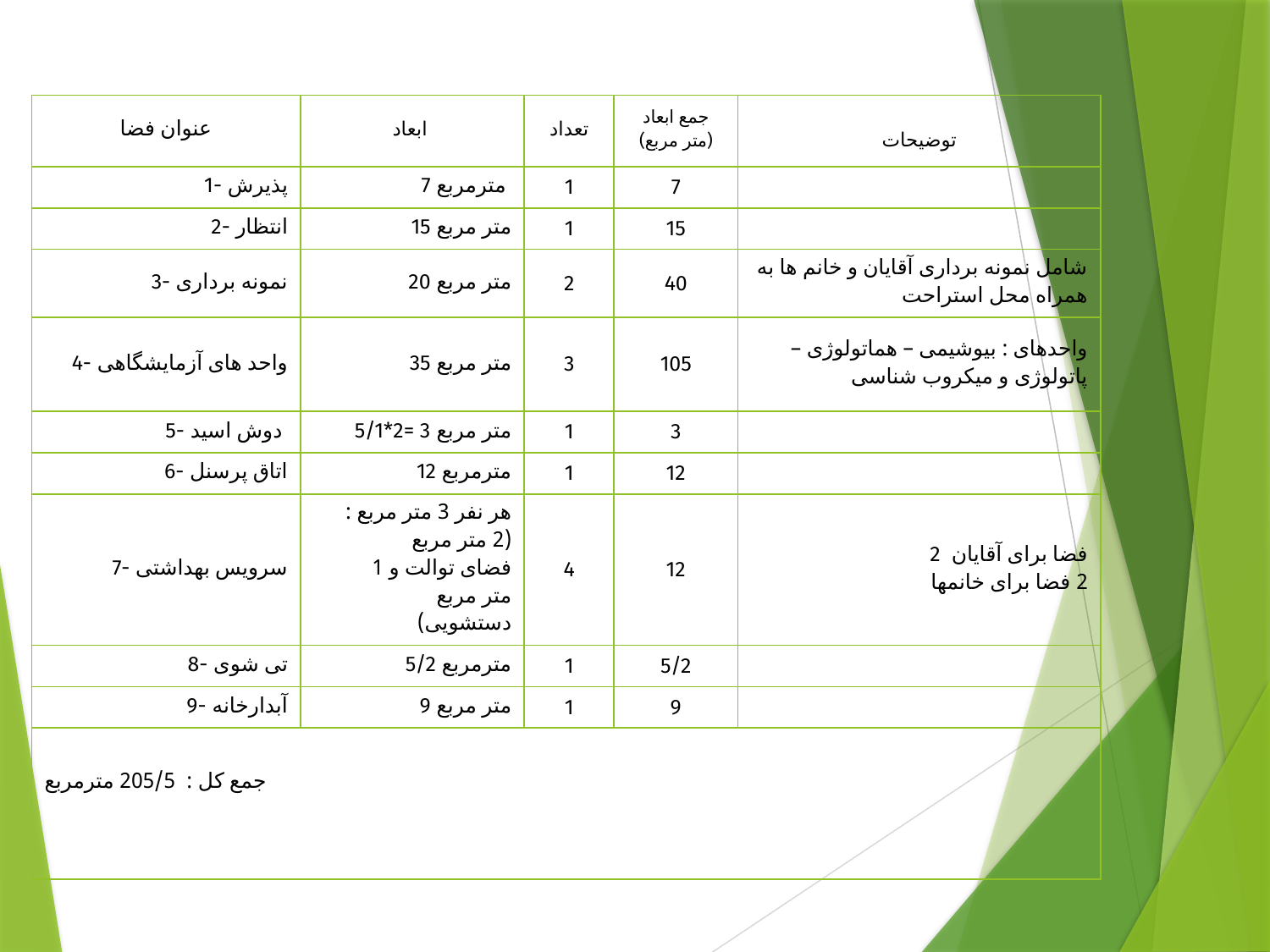

| عنوان فضا | ابعاد | تعداد | جمع ابعاد (متر مربع) | توضیحات |
| --- | --- | --- | --- | --- |
| 1- پذیرش | 7 مترمربع | 1 | 7 |  |
| 2- انتظار | 15 متر مربع | 1 | 15 |  |
| 3- نمونه برداری | 20 متر مربع | 2 | 40 | شامل نمونه برداری آقایان و خانم ها به همراه محل استراحت |
| 4- واحد های آزمایشگاهی | 35 متر مربع | 3 | 105 | واحدهای : بیوشیمی – هماتولوژی – پاتولوژی و میکروب شناسی |
| 5- دوش اسید | 5/1\*2= 3 متر مربع | 1 | 3 |  |
| 6- اتاق پرسنل | 12 مترمربع | 1 | 12 |  |
| 7- سرویس بهداشتی | هر نفر 3 متر مربع : (2 متر مربع فضای توالت و 1 متر مربع دستشویی) | 4 | 12 | 2 فضا برای آقایان 2 فضا برای خانمها |
| 8- تی شوی | 5/2 مترمربع | 1 | 5/2 |  |
| 9- آبدارخانه | 9 متر مربع | 1 | 9 |  |
| جمع کل : 205/5 مترمربع |  |  |  |  |